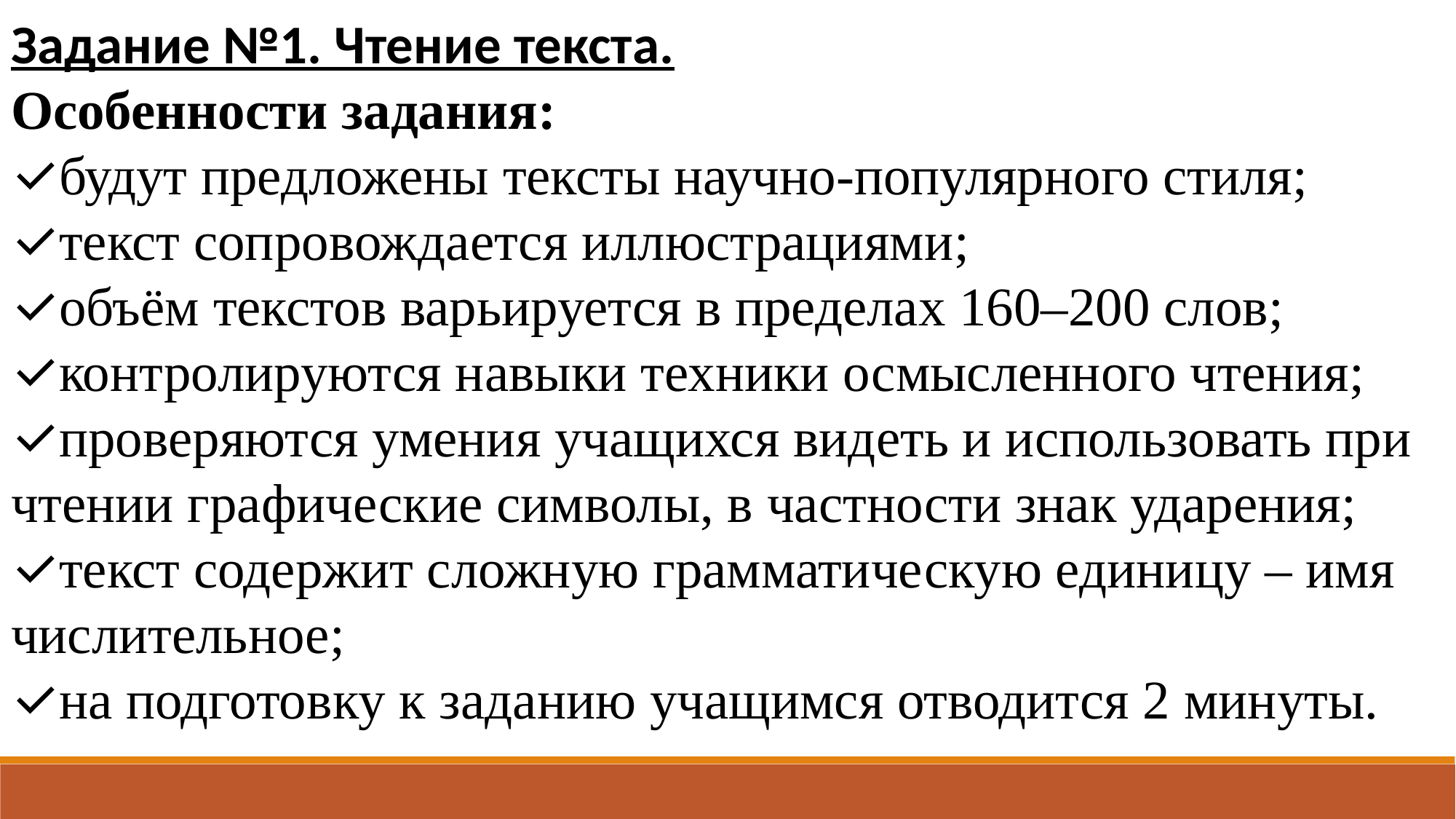

Задание №1. Чтение текста.
Особенности задания:
✓будут предложены тексты научно-популярного стиля;
✓текст сопровождается иллюстрациями;
✓объём текстов варьируется в пределах 160–200 слов;
✓контролируются навыки техники осмысленного чтения;
✓проверяются умения учащихся видеть и использовать при чтении графические символы, в частности знак ударения;
✓текст содержит сложную грамматическую единицу – имя числительное;
✓на подготовку к заданию учащимся отводится 2 минуты.